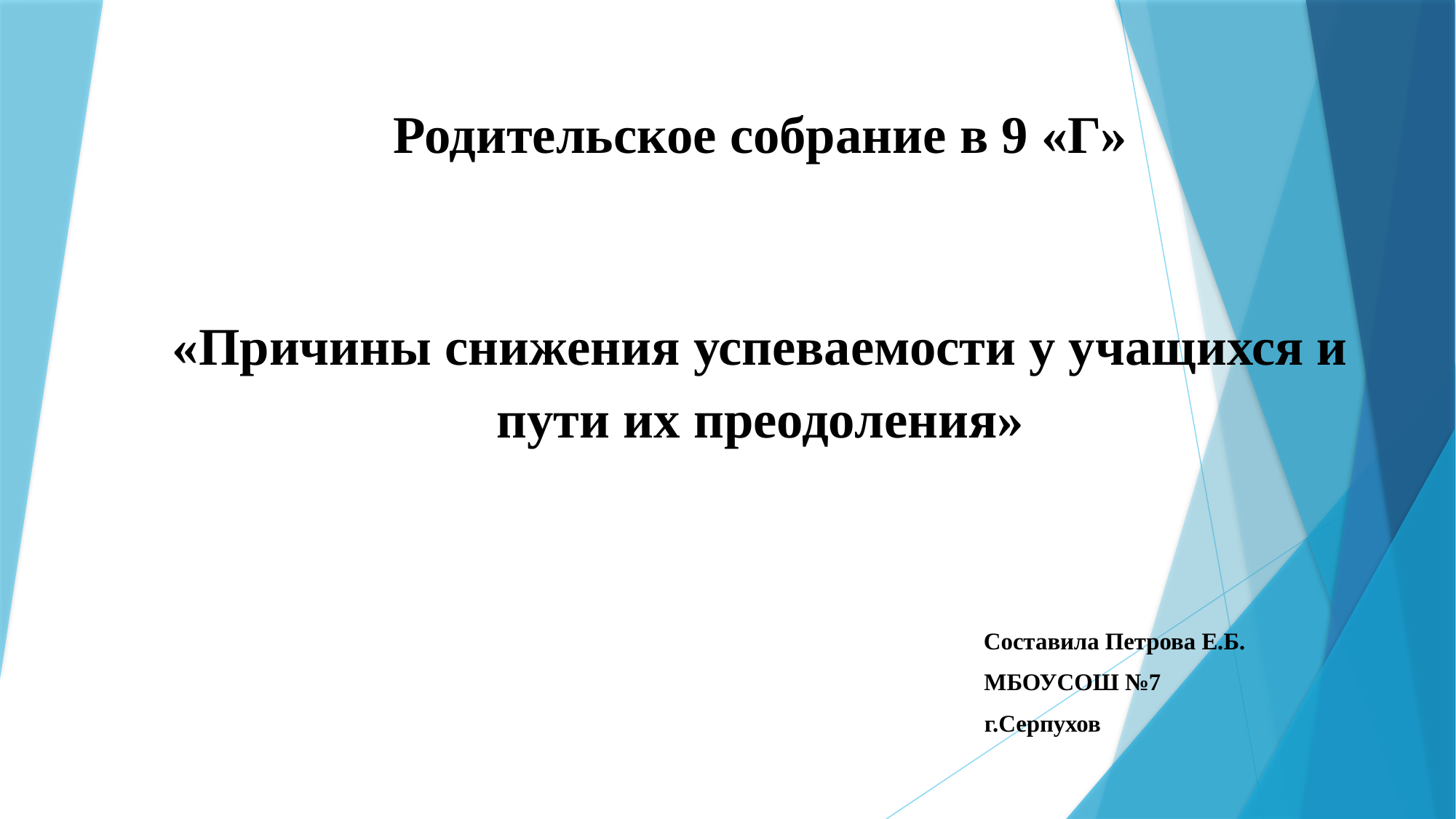

Родительское собрание в 9 «Г»

«Причины снижения успеваемости у учащихся и пути их преодоления»

                                                                                                                                      Составила Петрова Е.Б.
                                                                                                                        МБОУСОШ №7
                                                                                                              г.Серпухов
#